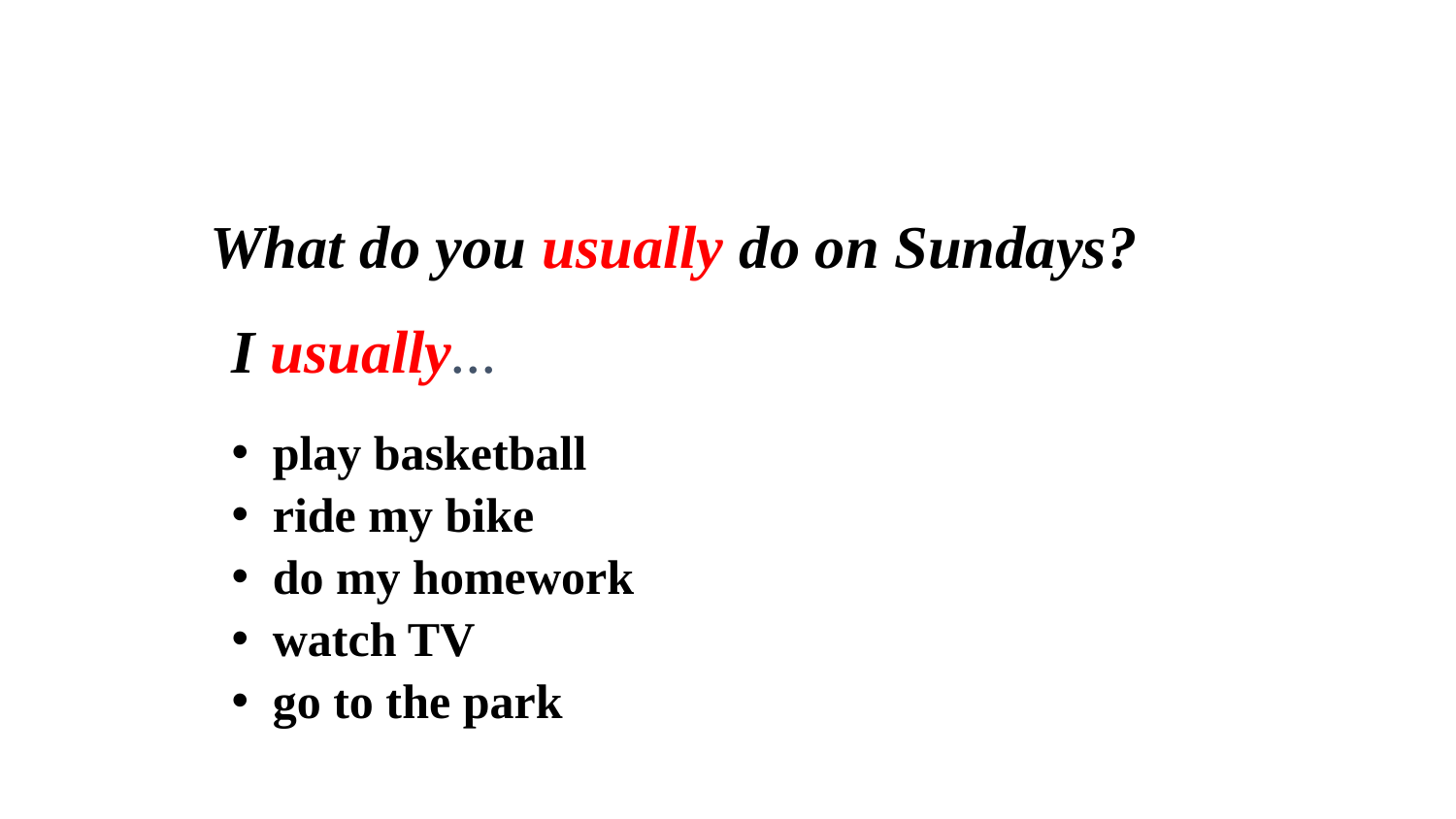

What do you usually do on Sundays?
I usually...
play basketball
ride my bike
do my homework
watch TV
go to the park